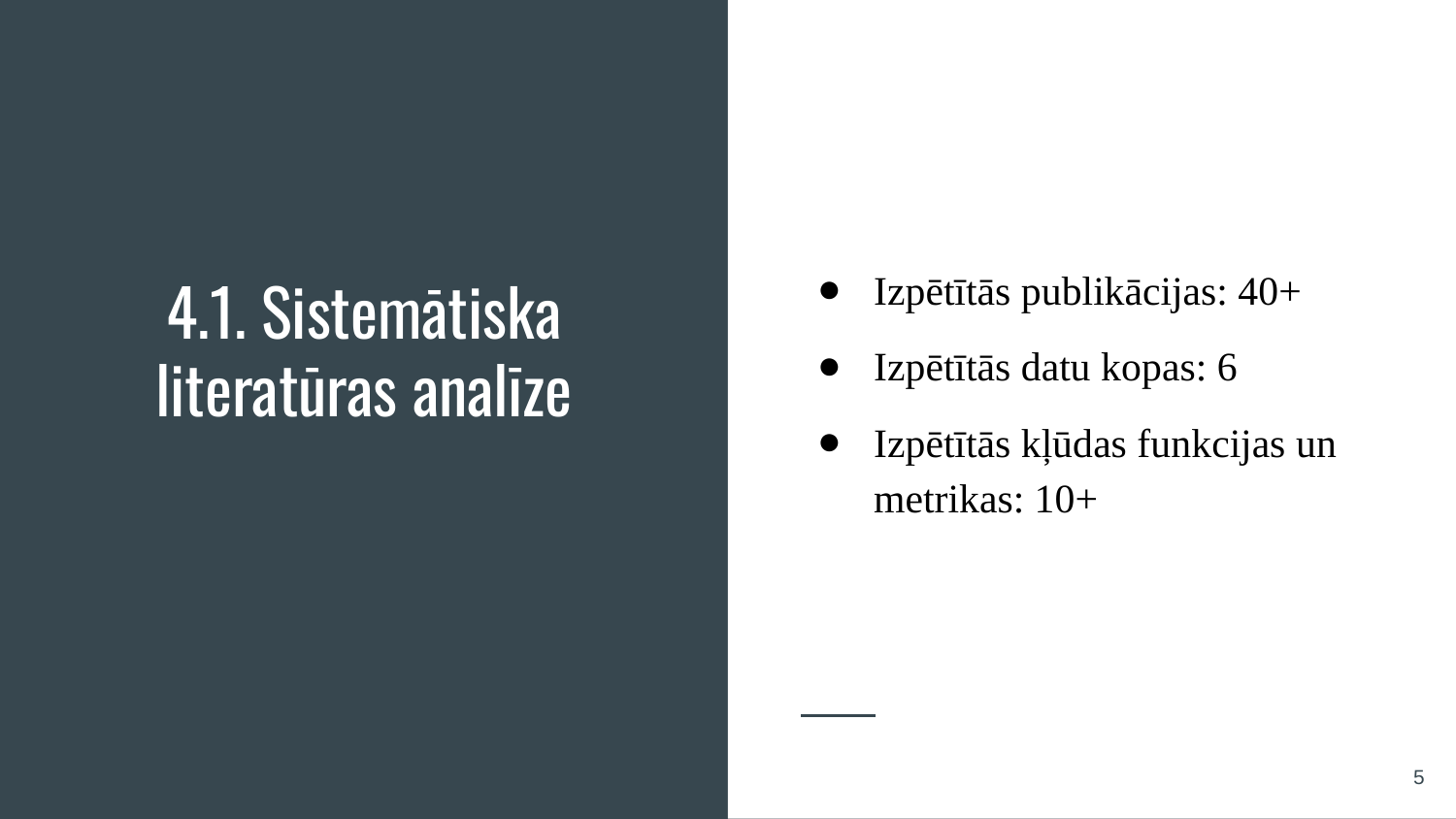

Izpētītās publikācijas: 40+
Izpētītās datu kopas: 6
Izpētītās kļūdas funkcijas un metrikas: 10+
# 4.1. Sistemātiska literatūras analīze

5